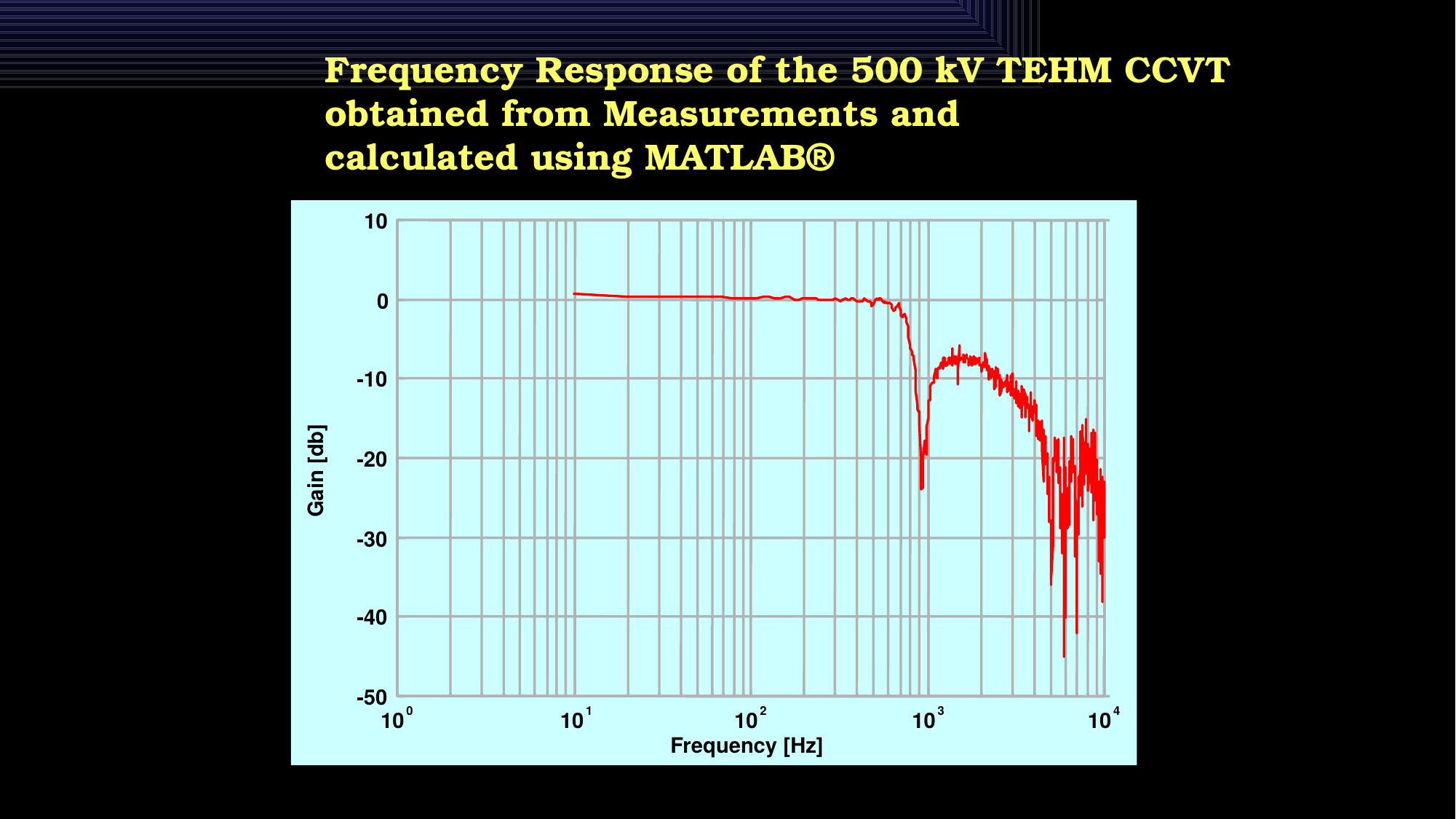

Frequency Response of the 500 kV TEHM CCVT
obtained from Measurements and
calculated using MATLAB®

10

0

-10
-20
Gain [db]
-30
-40
-50
0
1
2
3
4
10
10
10
10
10
Frequency [Hz]